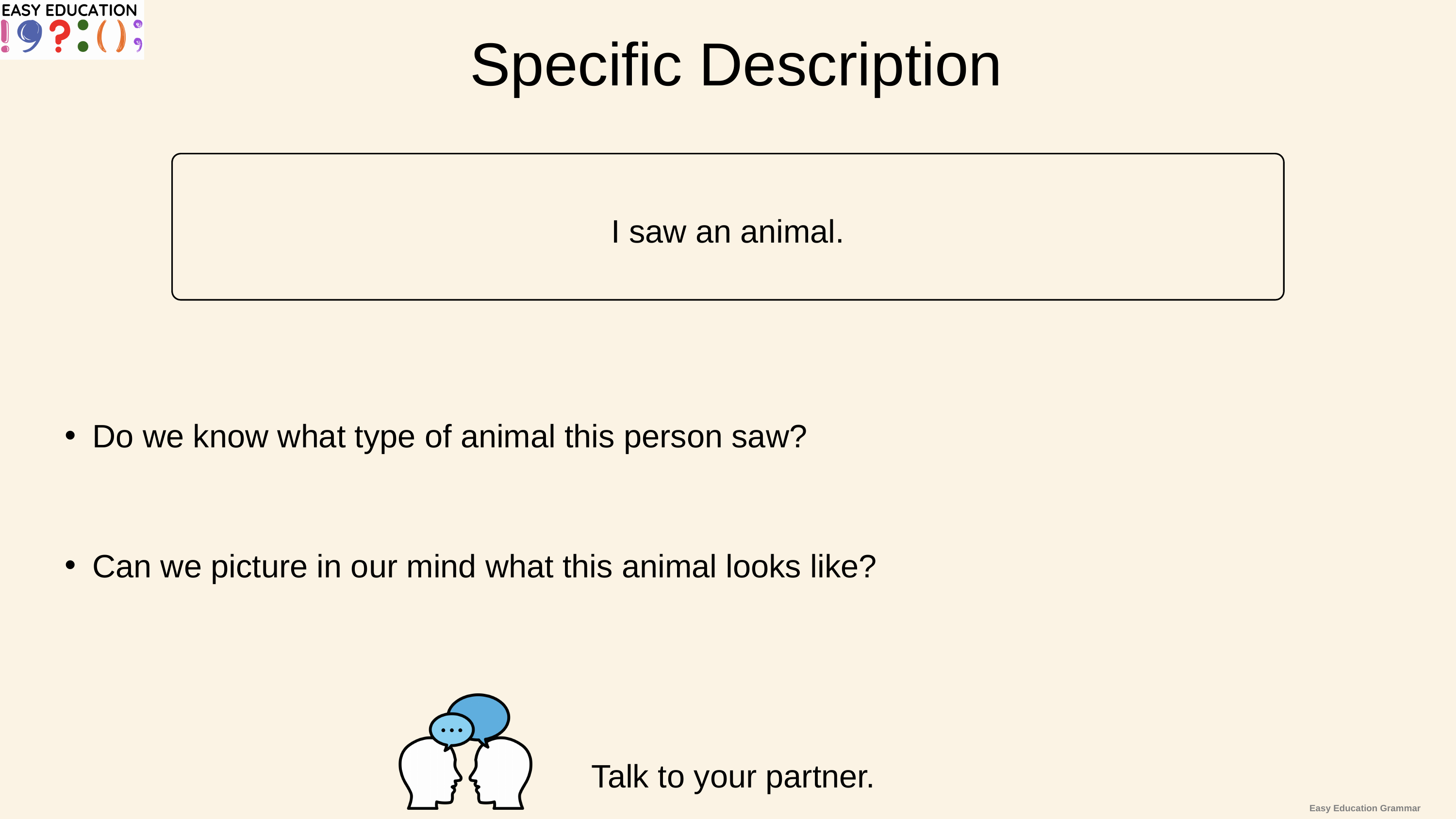

Specific Description

I saw an animal.
Do we know what type of animal this person saw?
Can we picture in our mind what this animal looks like?

Talk to your partner.